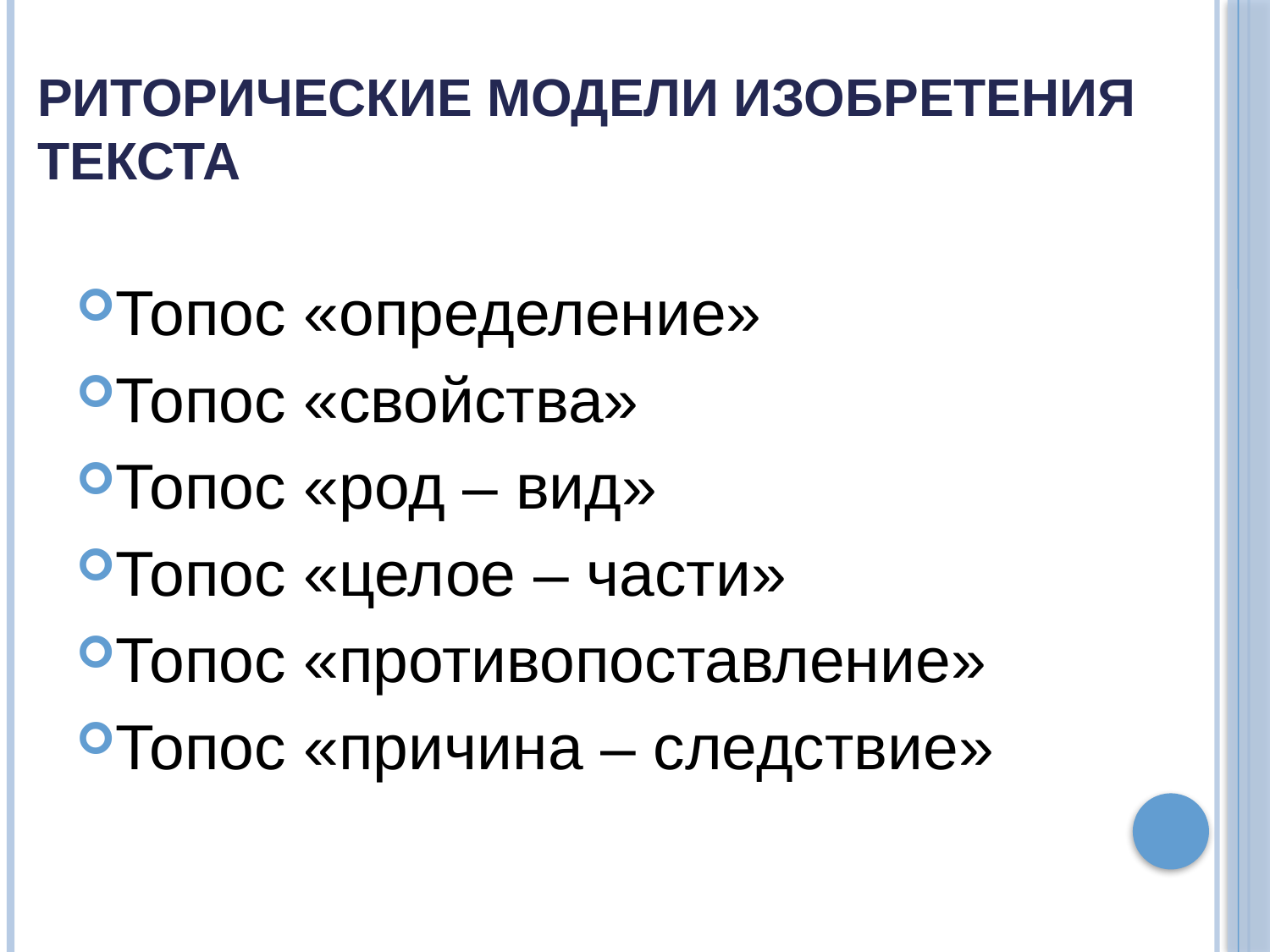

# Риторические модели изобретения текста
Топос «определение»
Топос «свойства»
Топос «род – вид»
Топос «целое – части»
Топос «противопоставление»
Топос «причина – следствие»